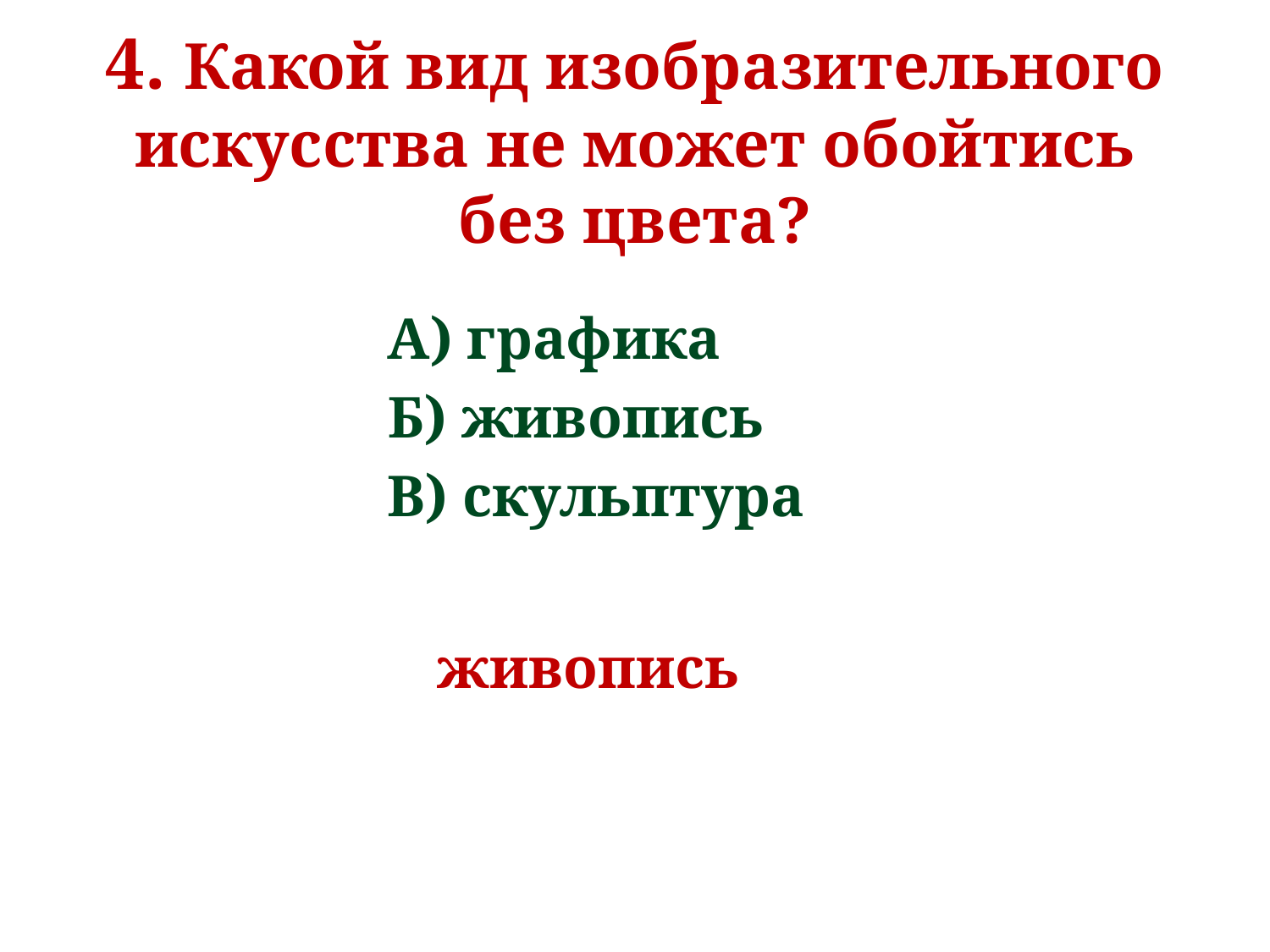

# 4. Какой вид изобразительного искусства не может обойтись без цвета?
А) графика
Б) живопись
В) скульптура
живопись